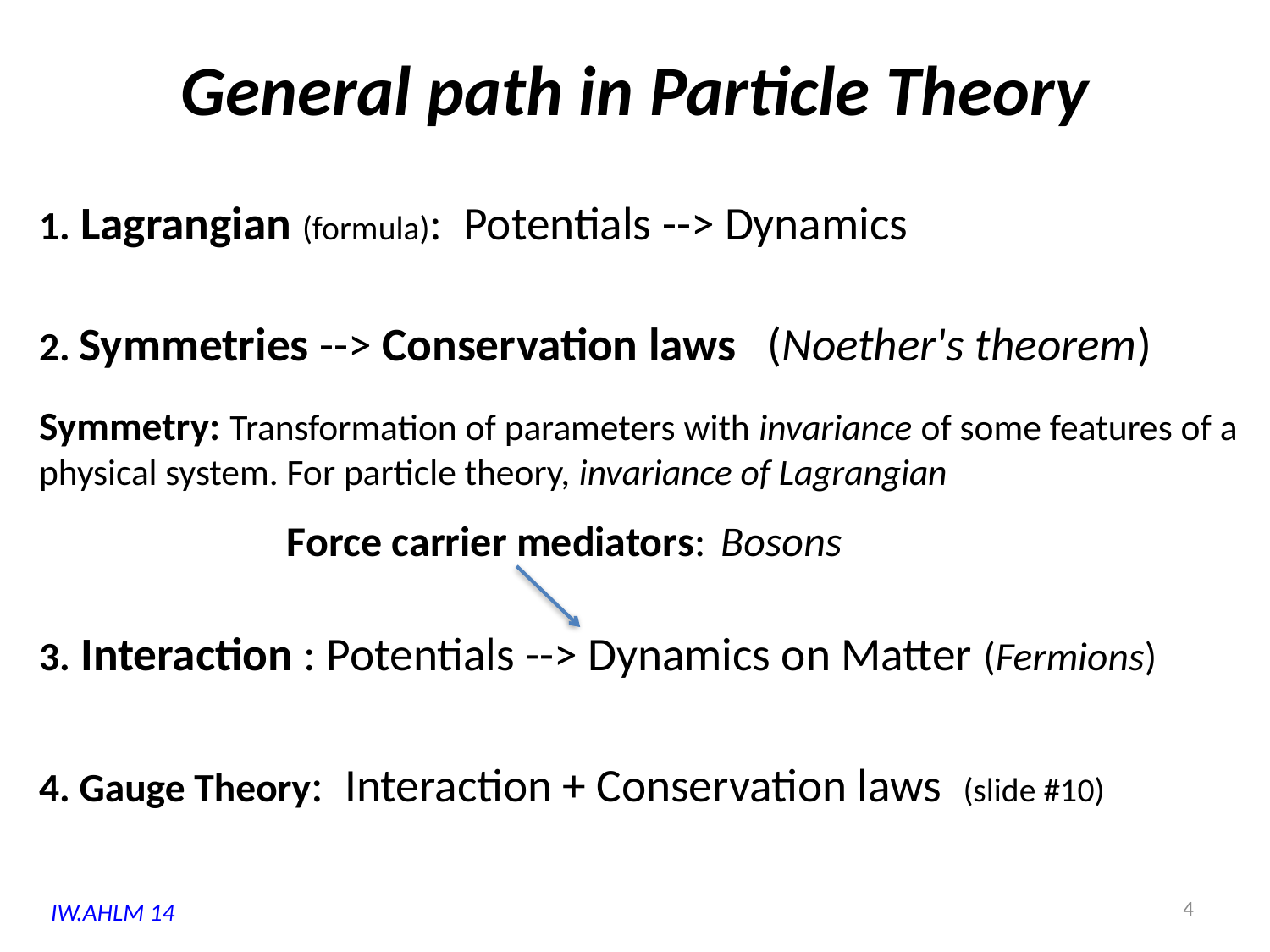

# General path in Particle Theory
1. Lagrangian (formula):  Potentials --> Dynamics

2. Symmetries --> Conservation laws   (Noether's theorem)
Symmetry: Transformation of parameters with invariance of some features of a physical system. For particle theory, invariance of Lagrangian

3. Interaction : Potentials --> Dynamics on Matter (Fermions)

4. Gauge Theory:  Interaction + Conservation laws  (slide #10)
Force carrier mediators:  Bosons
4
IW.AHLM 14